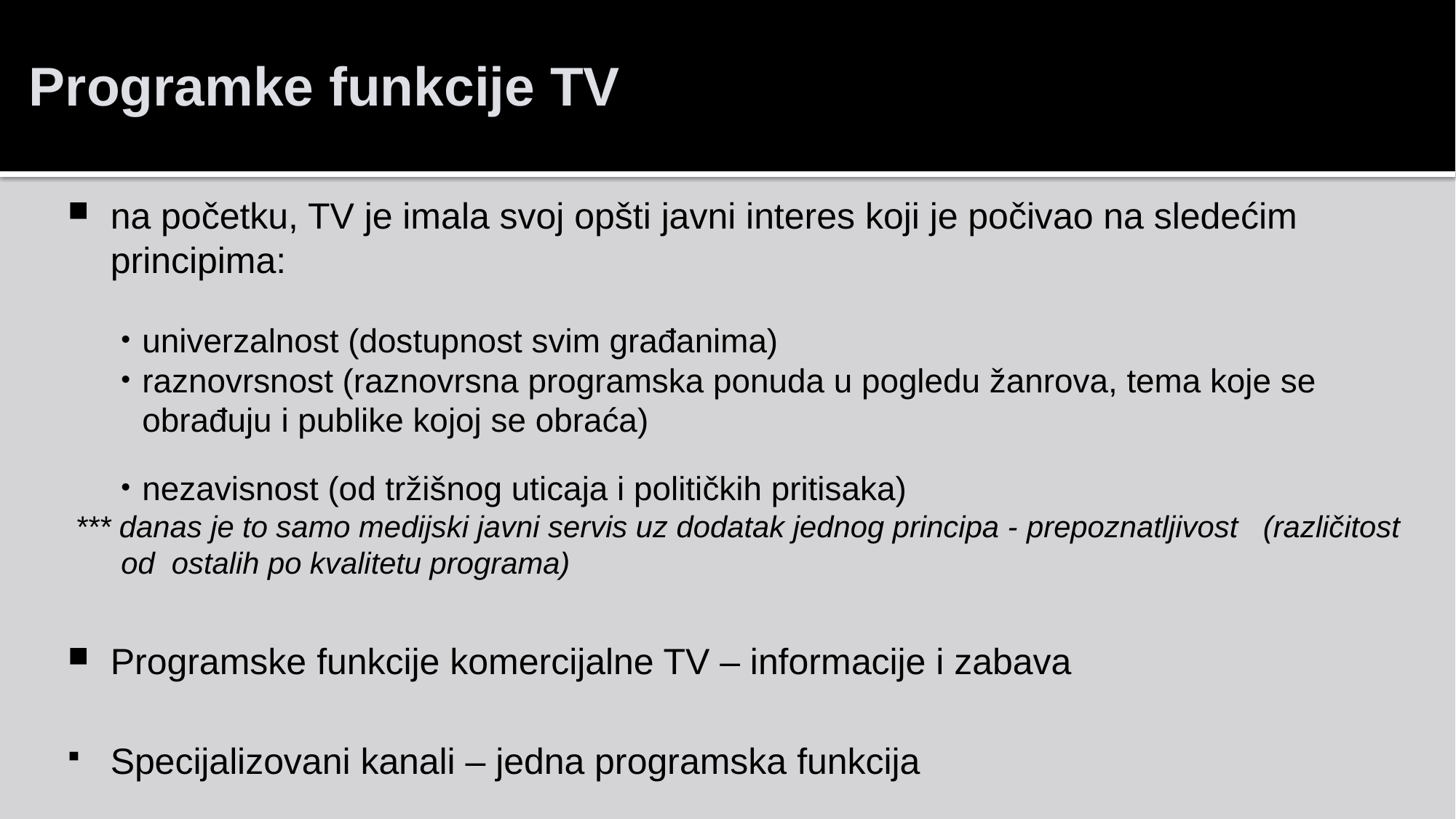

# Programke funkcije TV
na početku, TV je imala svoj opšti javni interes koji je počivao na sledećim principima:

univerzalnost (dostupnost svim građanima)
raznovrsnost (raznovrsna programska ponuda u pogledu žanrova, tema koje se obrađuju i publike kojoj se obraća)
nezavisnost (od tržišnog uticaja i političkih pritisaka)
 *** danas je to samo medijski javni servis uz dodatak jednog principa - prepoznatljivost   (različitost od  ostalih po kvalitetu programa)

Programske funkcije komercijalne TV – informacije i zabava

Specijalizovani kanali – jedna programska funkcija